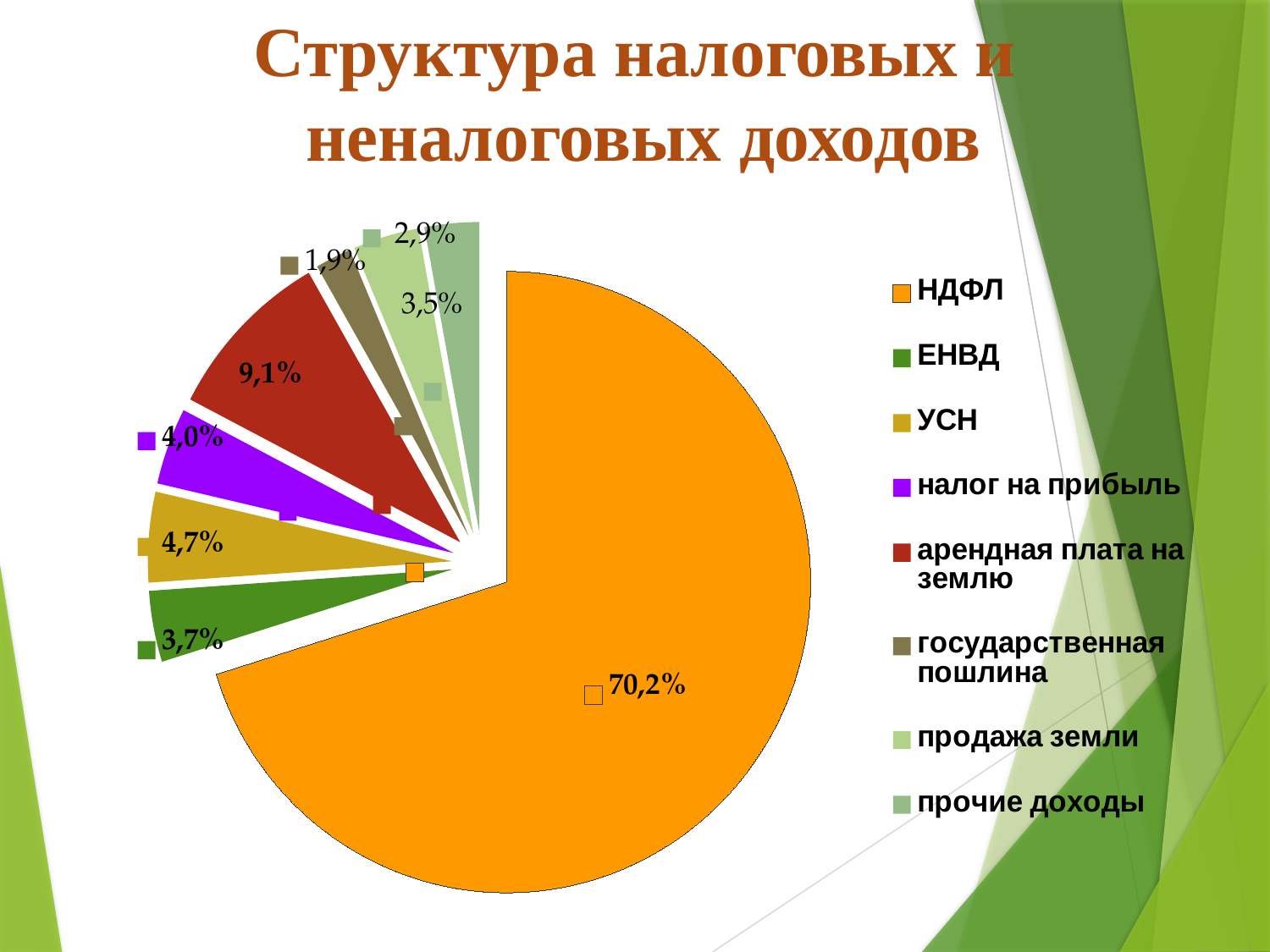

# Структура налоговых и неналоговых доходов

### Chart

| Category | Столбец1 |
|---|---|
| НДФЛ | 70.2 |
| ЕНВД | 3.7 |
| УСН | 4.7 |
| налог на прибыль | 4.0 |
| арендная плата на землю | 9.1 |
| государственная пошлина | 1.9 |
| продажа земли | 3.5 |
| прочие доходы | 2.9 |